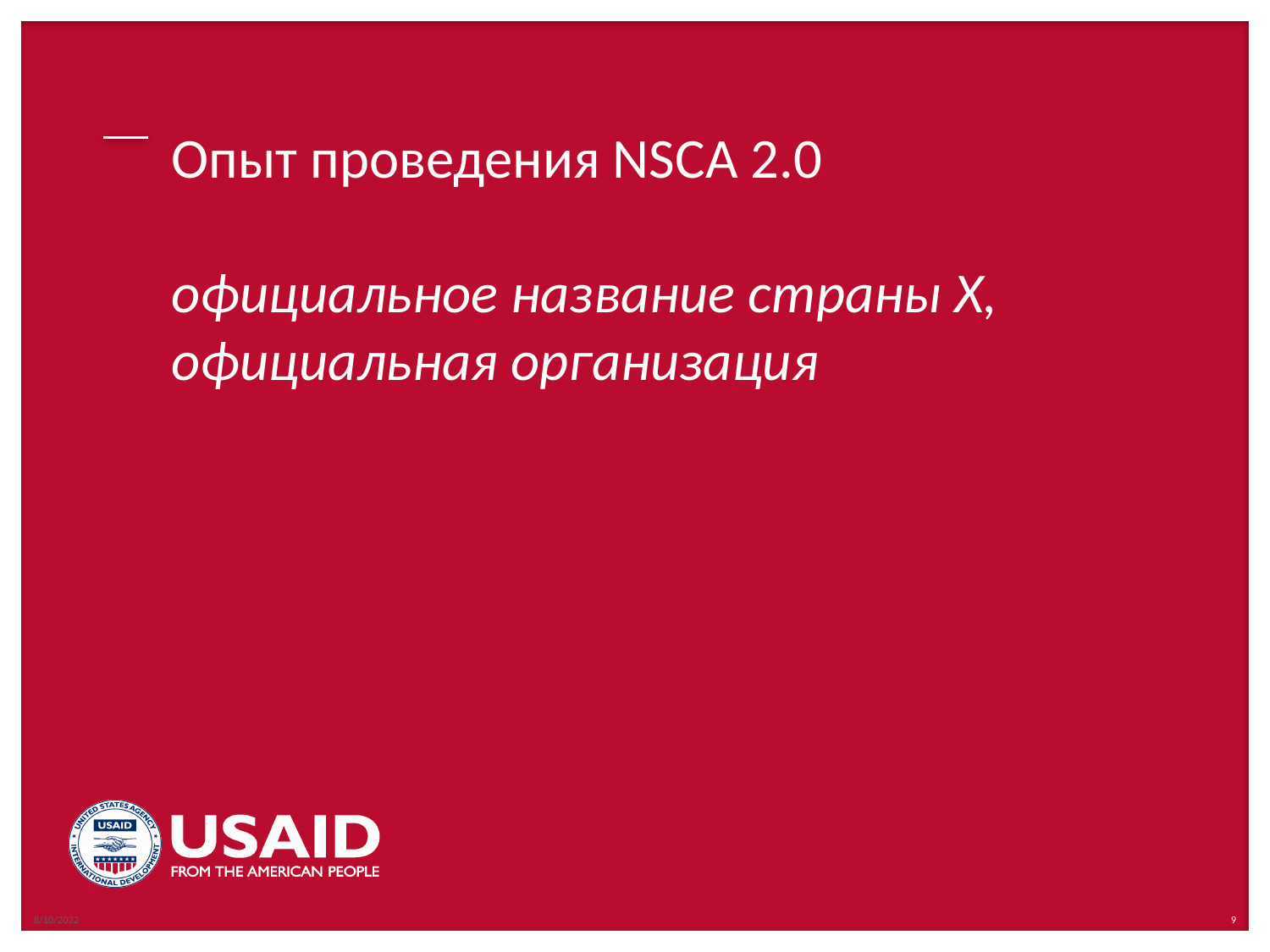

# Опыт проведения NSCA 2.0 официальное название страны Х, официальная организация
8/10/2022
9